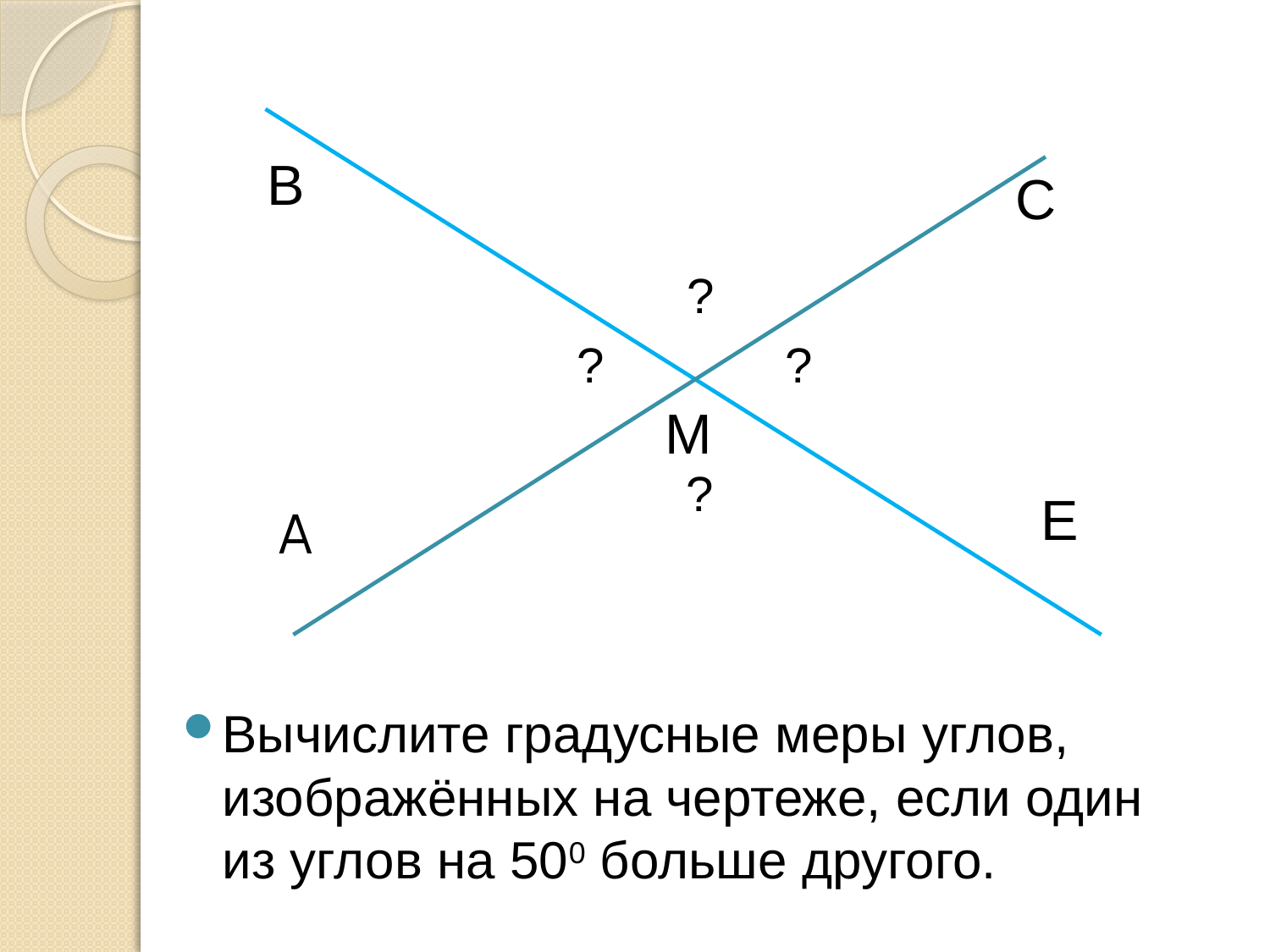

В
С
?
?
?
М
?
Е
A
Вычислите градусные меры углов, изображённых на чертеже, если один из углов на 500 больше другого.